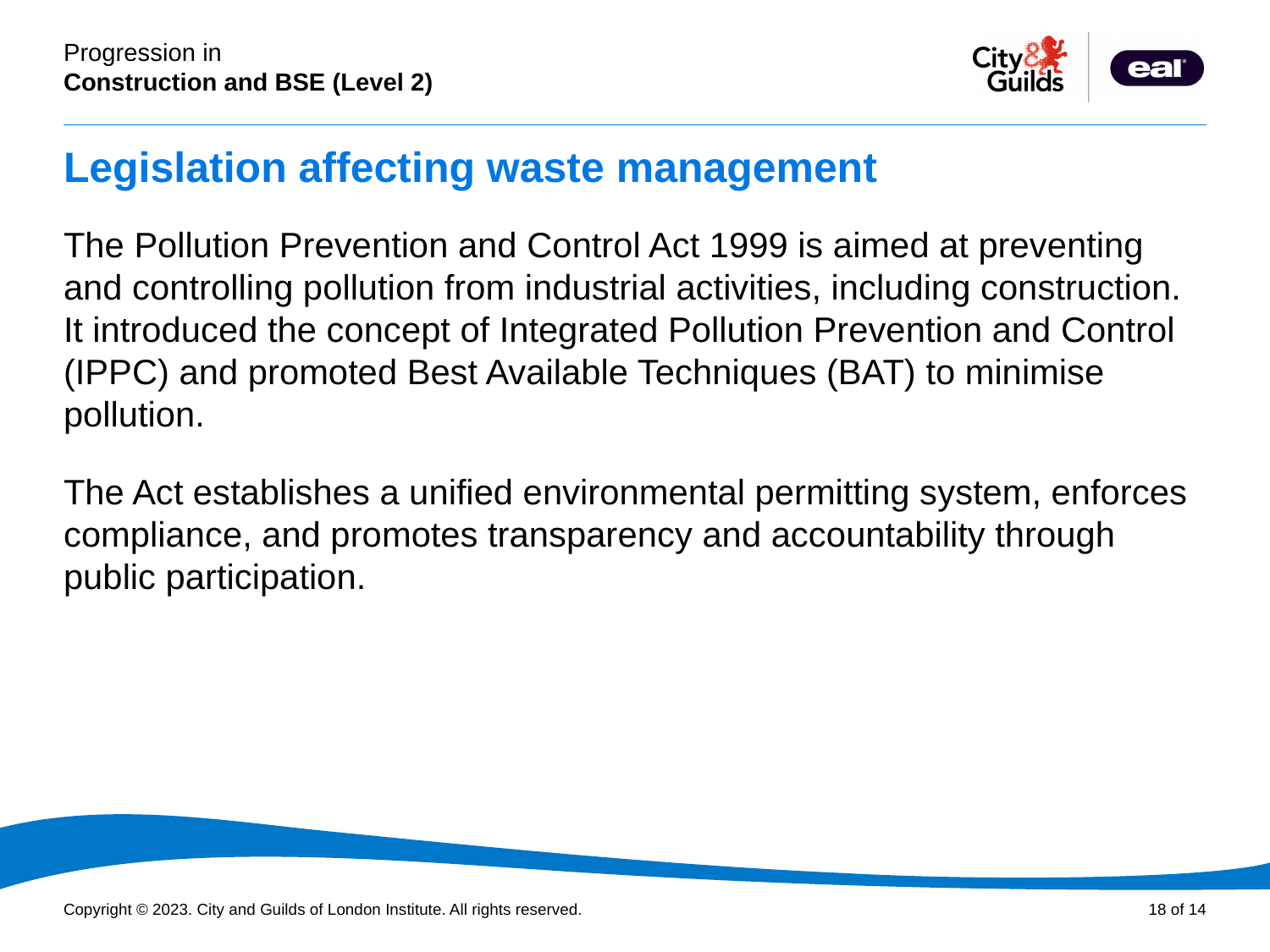

# Legislation affecting waste management
The Pollution Prevention and Control Act 1999 is aimed at preventing and controlling pollution from industrial activities, including construction. It introduced the concept of Integrated Pollution Prevention and Control (IPPC) and promoted Best Available Techniques (BAT) to minimise pollution.
The Act establishes a unified environmental permitting system, enforces compliance, and promotes transparency and accountability through public participation.